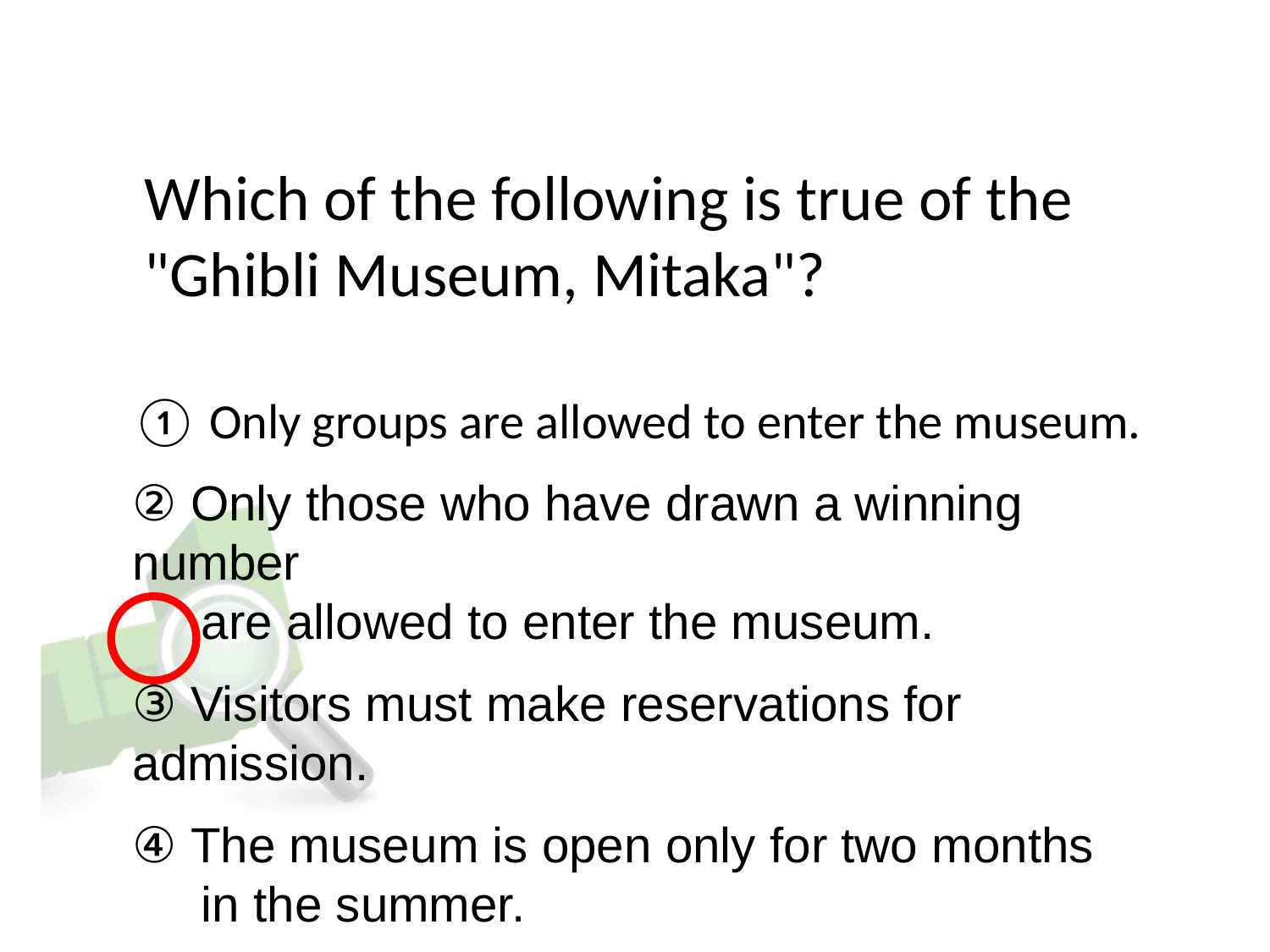

# Which of the following is true of the "Ghibli Museum, Mitaka"?
① Only groups are allowed to enter the museum.
② Only those who have drawn a winning number
     are allowed to enter the museum.
③ Visitors must make reservations for admission.
④ The museum is open only for two months
     in the summer.